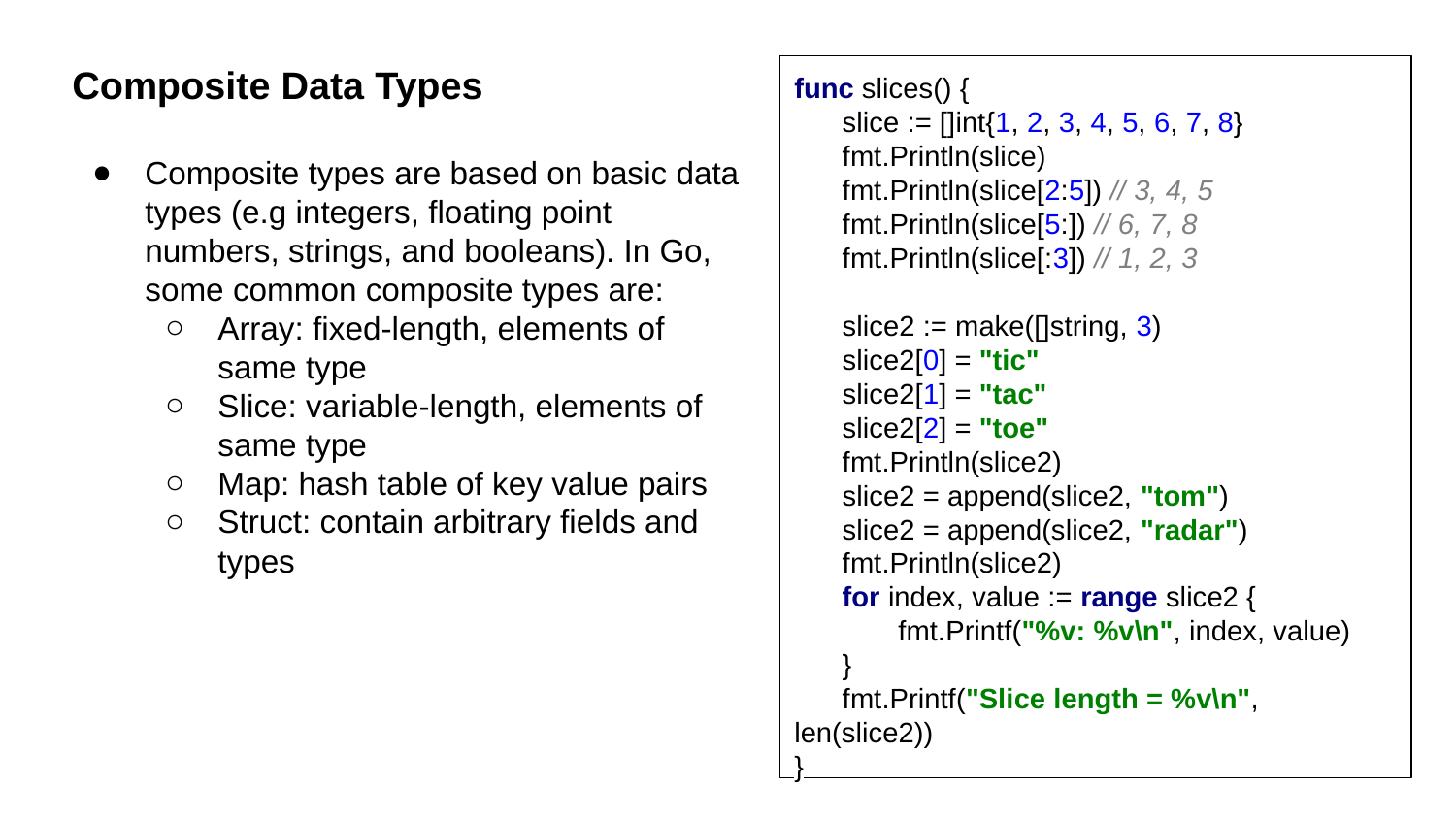

Composite Data Types
func slices() {
      slice := []int{1, 2, 3, 4, 5, 6, 7, 8}
      fmt.Println(slice)
      fmt.Println(slice[2:5]) // 3, 4, 5
      fmt.Println(slice[5:]) // 6, 7, 8
      fmt.Println(slice[:3]) // 1, 2, 3

      slice2 := make([]string, 3)
      slice2[0] = "tic"
      slice2[1] = "tac"
      slice2[2] = "toe"
      fmt.Println(slice2)
      slice2 = append(slice2, "tom")
      slice2 = append(slice2, "radar")
      fmt.Println(slice2)
      for index, value := range slice2 {
             fmt.Printf("%v: %v\n", index, value)
      }
      fmt.Printf("Slice length = %v\n", len(slice2))
}

Composite types are based on basic data types (e.g integers, floating point numbers, strings, and booleans). In Go, some common composite types are:
Array: fixed-length, elements of same type
Slice: variable-length, elements of same type
Map: hash table of key value pairs
Struct: contain arbitrary fields and types